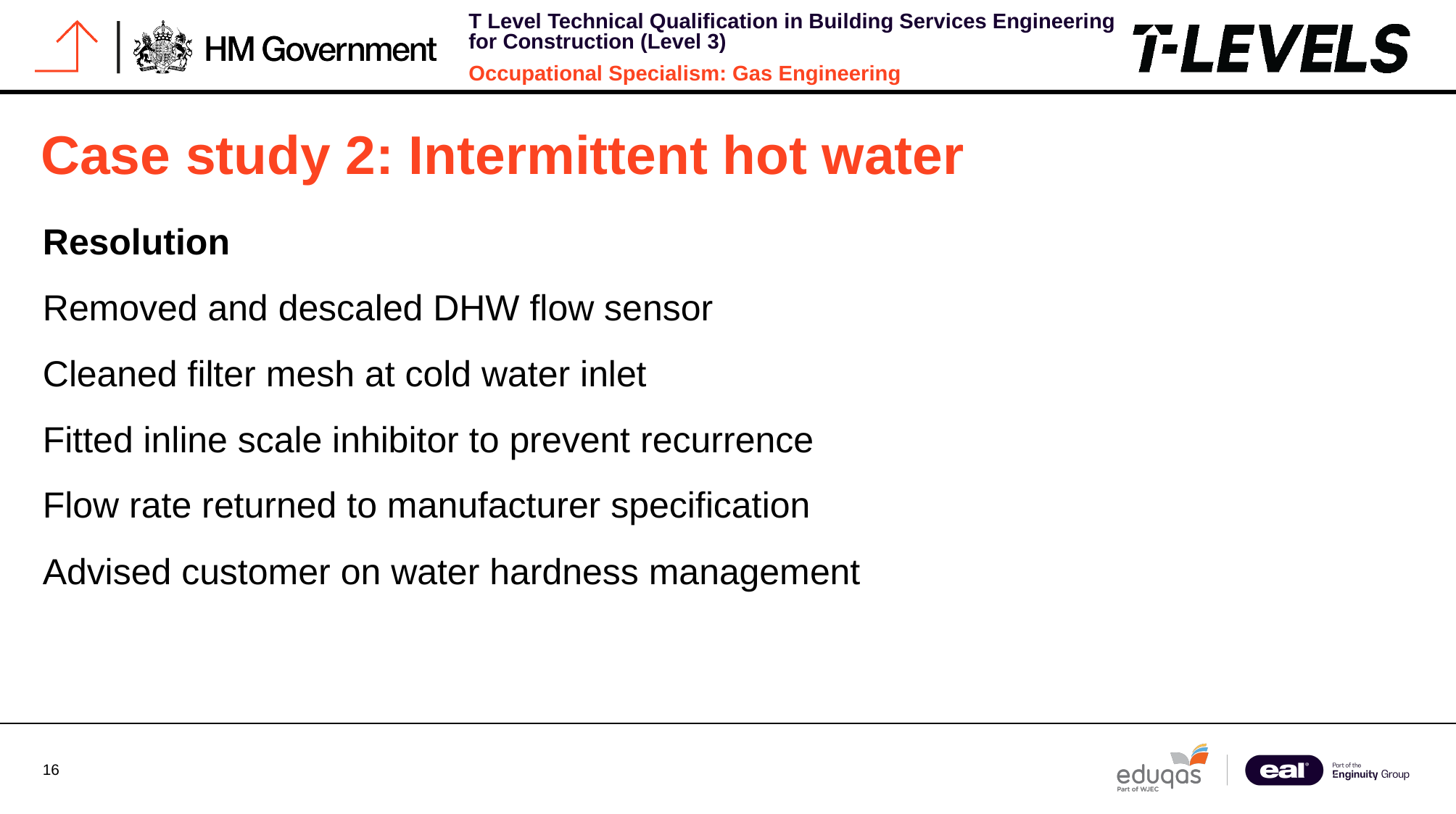

# Case study 2: Intermittent hot water
Resolution
Removed and descaled DHW flow sensor
Cleaned filter mesh at cold water inlet
Fitted inline scale inhibitor to prevent recurrence
Flow rate returned to manufacturer specification
Advised customer on water hardness management